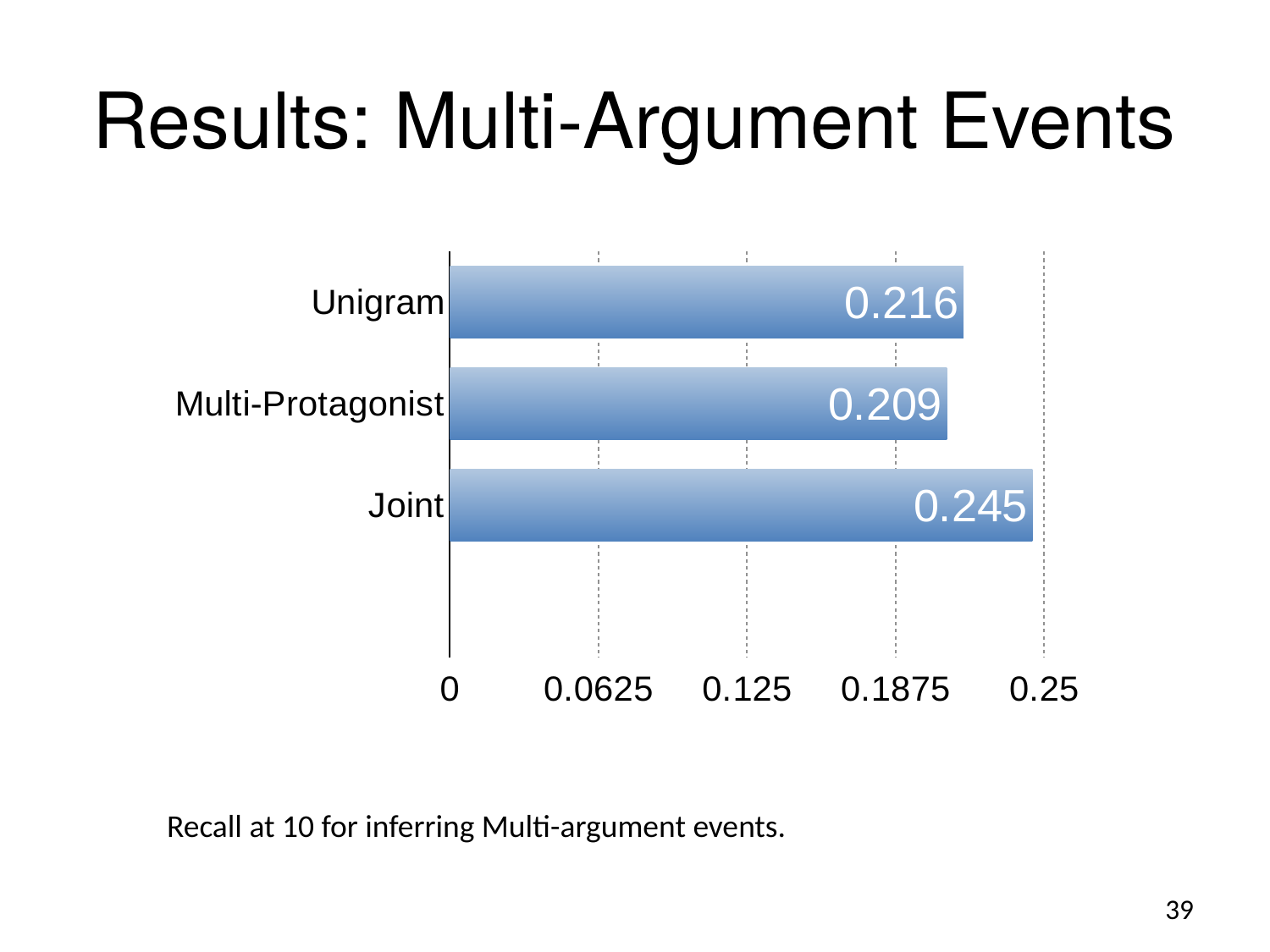

# Results: Multi-Argument Events

[unsupported chart]

Recall at 10 for inferring Multi-argument events.
39